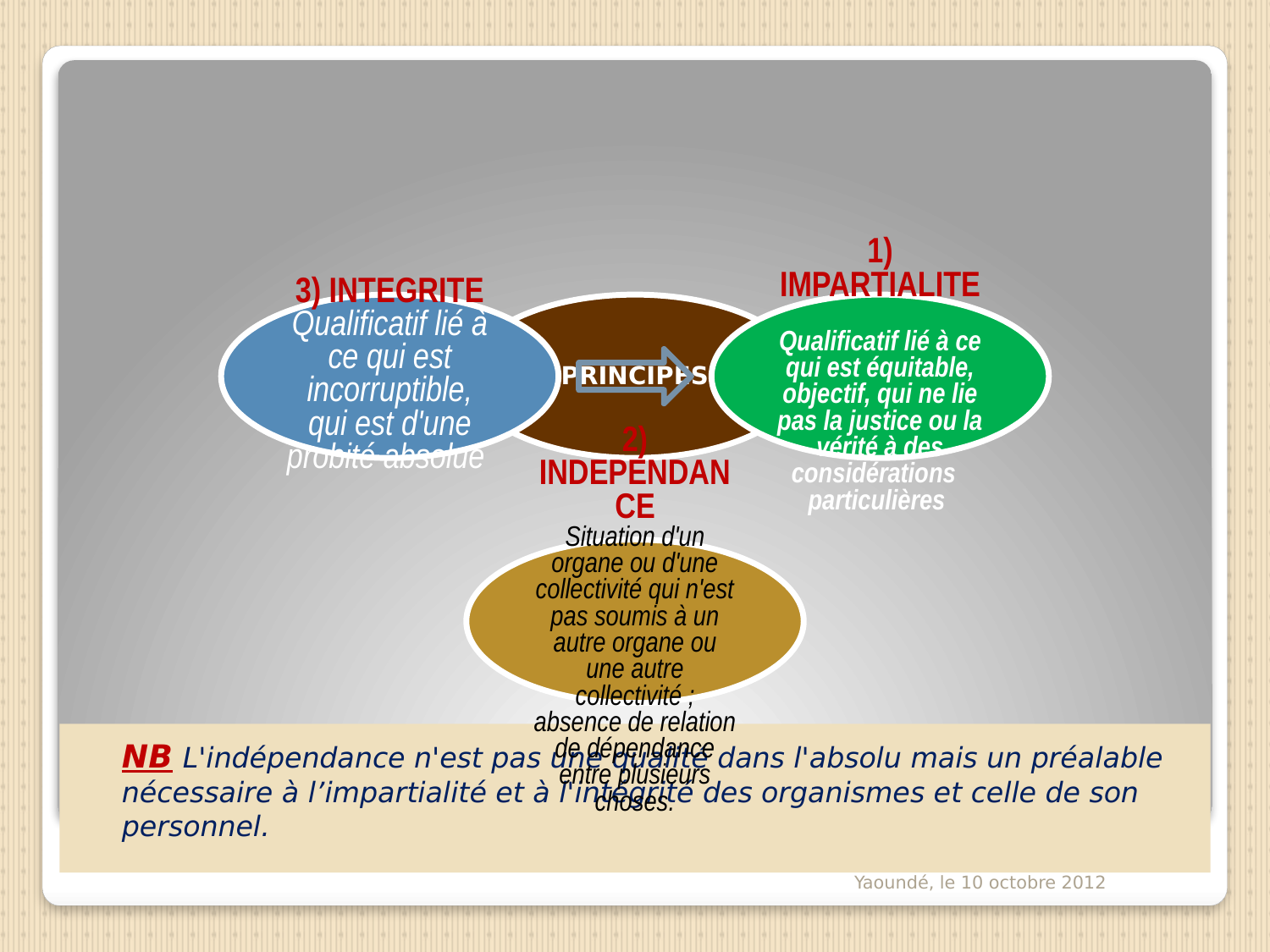

PRINCIPES
3) INTEGRITE
Qualificatif lié à ce qui est incorruptible, qui est d'une probité absolue
	NB L'indépendance n'est pas une qualité dans l'absolu mais un préalable nécessaire à l’impartialité et à l'intégrité des organismes et celle de son personnel.

Yaoundé, le 10 octobre 2012